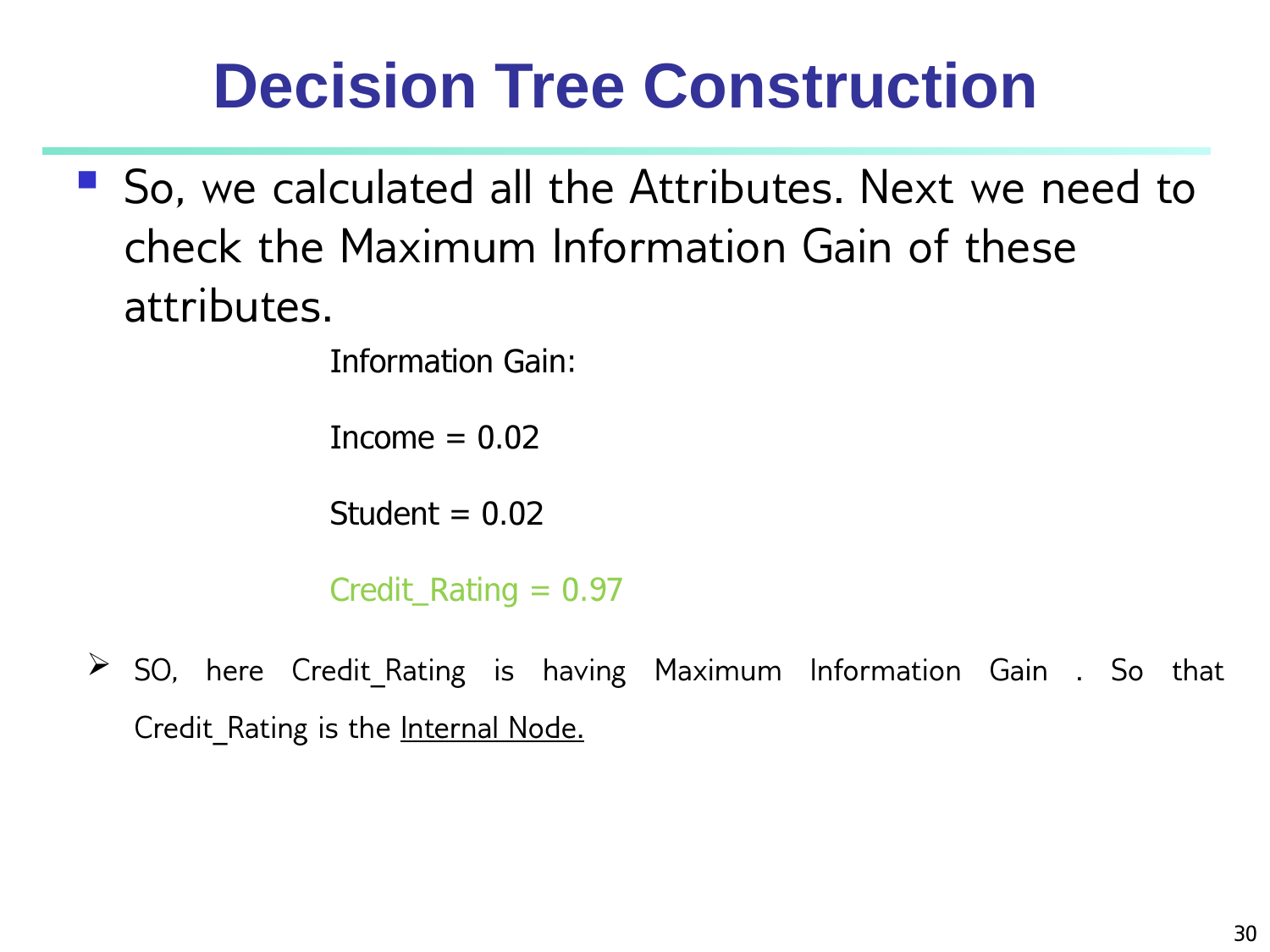

# Decision Tree Construction
So, we calculated all the Attributes. Next we need to check the Maximum Information Gain of these attributes.

Information Gain:

Income = 0.02

Student = 0.02

Credit_Rating = 0.97
SO, here Credit_Rating is having Maximum Information Gain . So that Credit_Rating is the Internal Node.
30